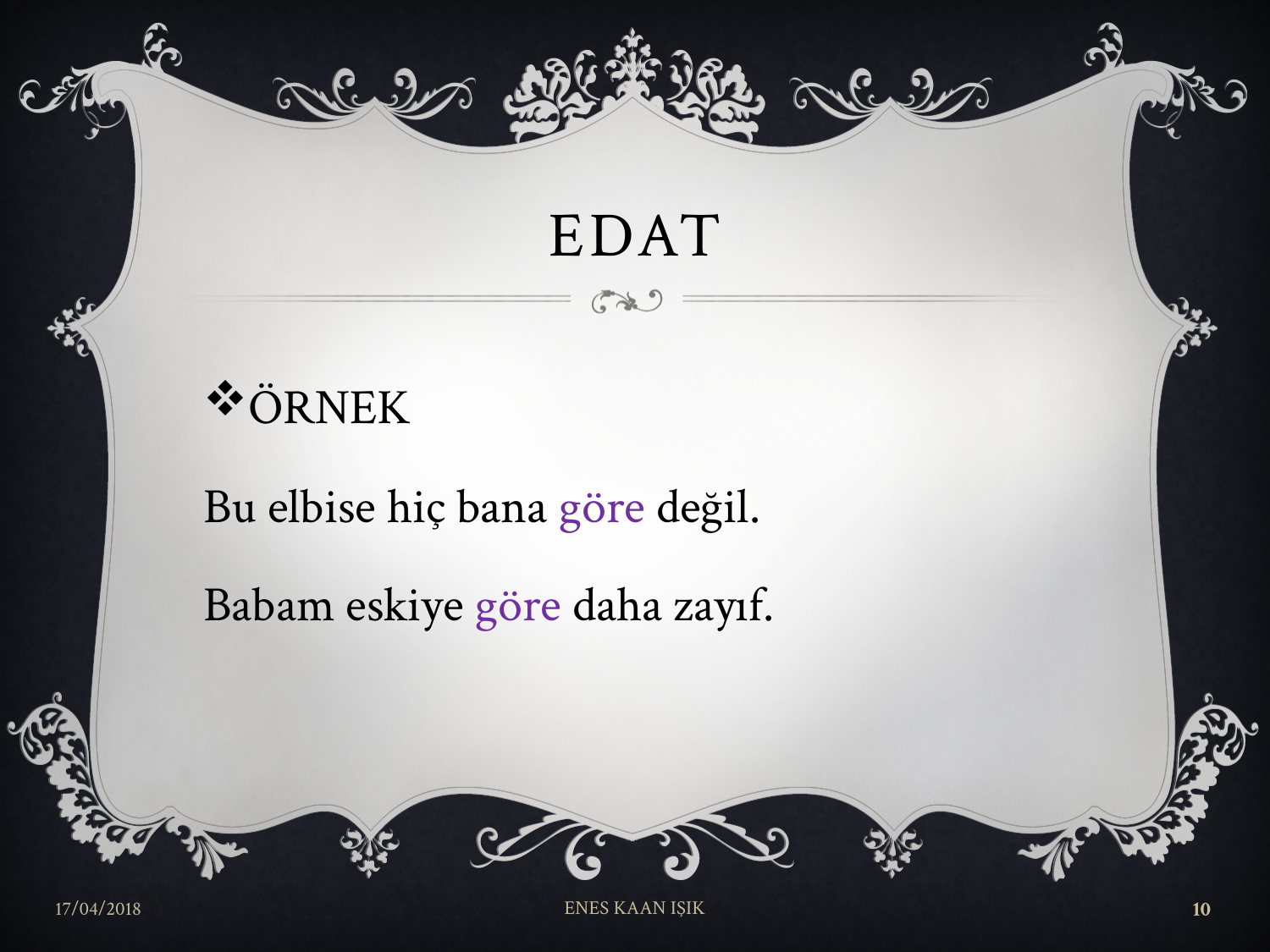

# EDAT
ÖRNEK
Bu elbise hiç bana göre değil.
Babam eskiye göre daha zayıf.
17/04/2018
ENES KAAN IŞIK
10